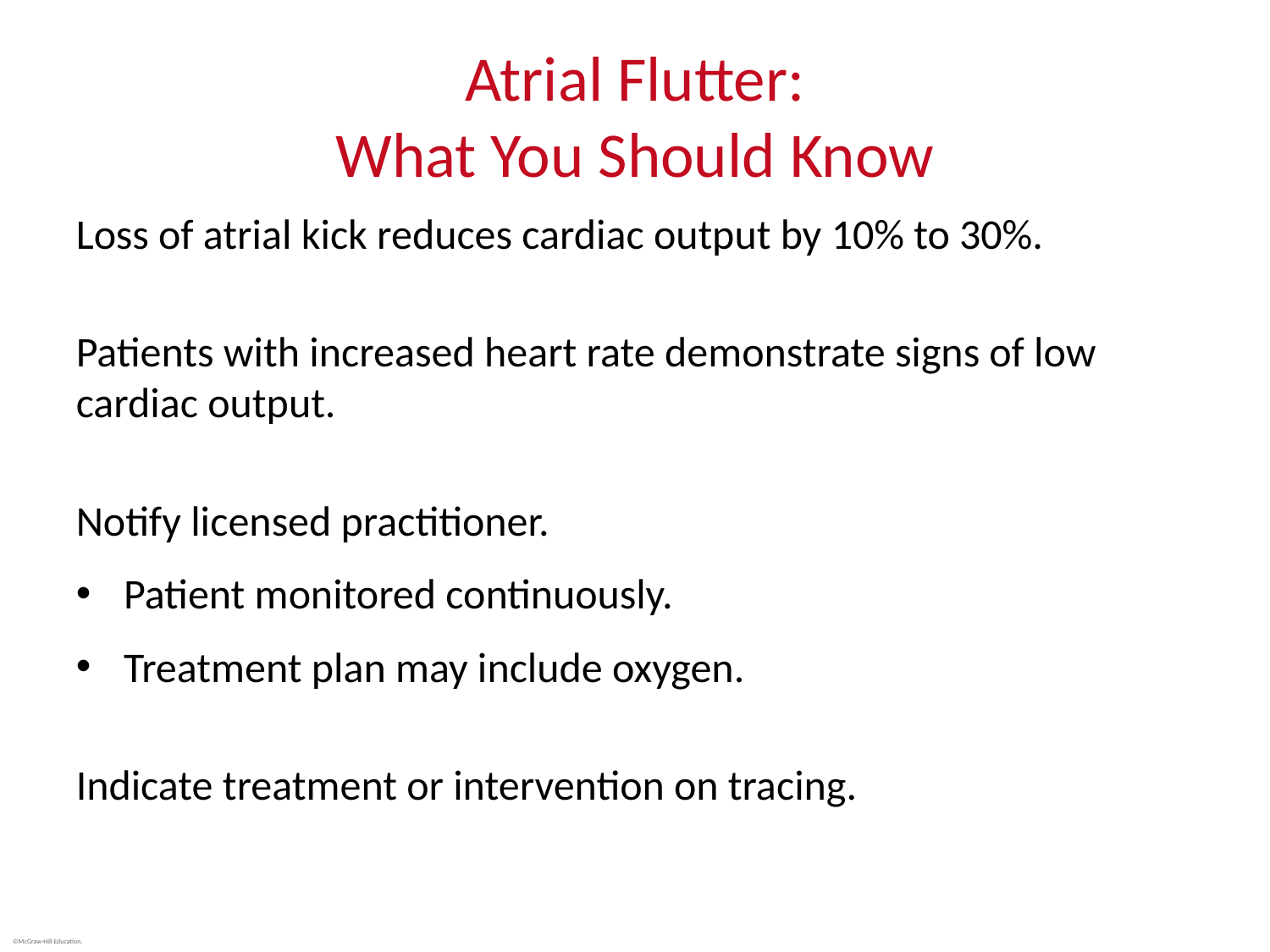

# Atrial Flutter: What You Should Know
Loss of atrial kick reduces cardiac output by 10% to 30%.
Patients with increased heart rate demonstrate signs of low cardiac output.
Notify licensed practitioner.
Patient monitored continuously.
Treatment plan may include oxygen.
Indicate treatment or intervention on tracing.